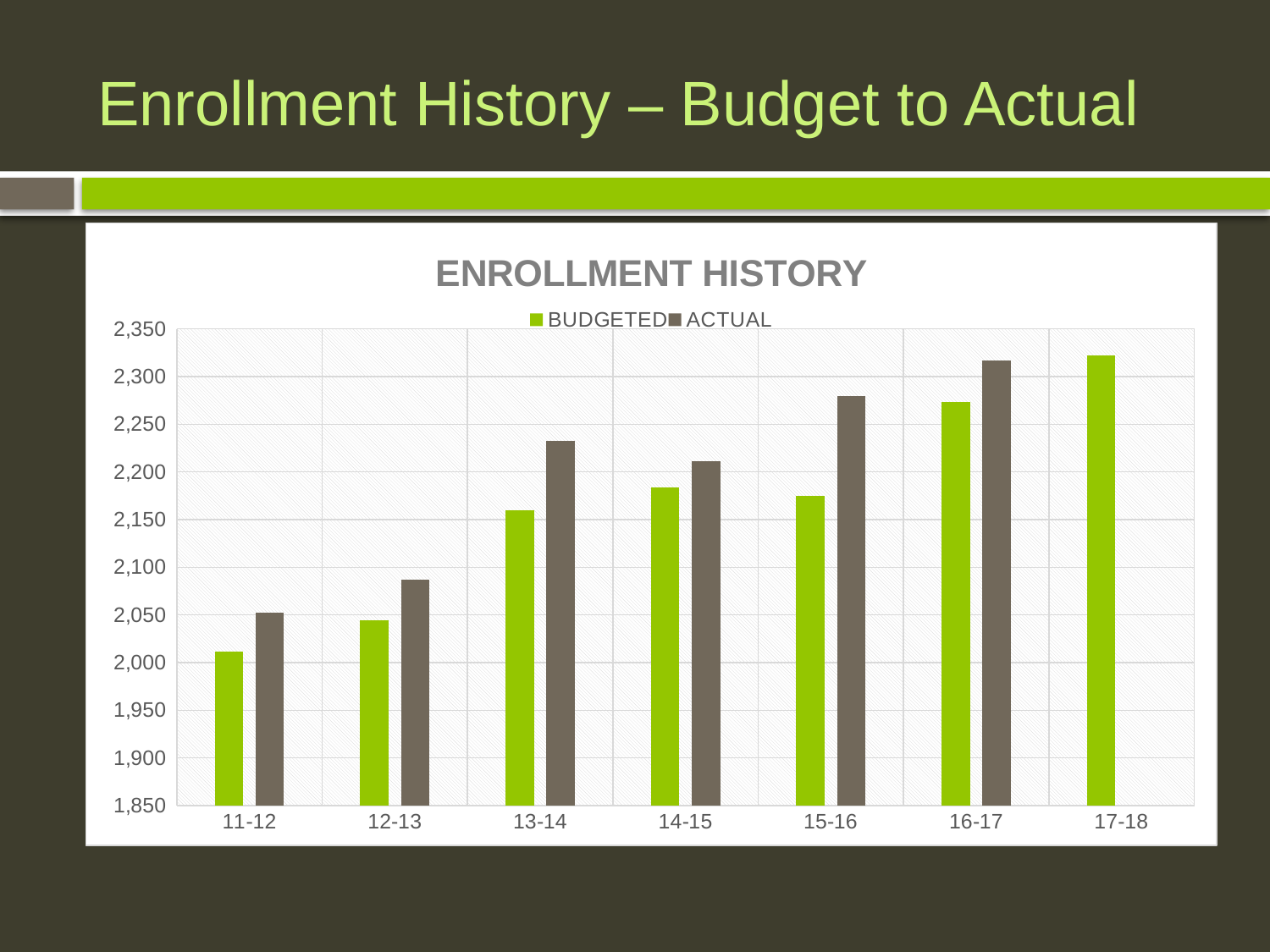

# Enrollment History – Budget to Actual

### Chart: ENROLLMENT HISTORY

| Category | BUDGETED | ACTUAL |
|---|---|---|
| 11-12 | 2011.5 | 2051.95 |
| 12-13 | 2044.0 | 2087.24 |
| 13-14 | 2160.0 | 2232.48 |
| 14-15 | 2184.0 | 2211.58 |
| 15-16 | 2175.0 | 2279.38 |
| 16-17 | 2273.0 | 2317.0 |
| 17-18 | 2322.0 | None |